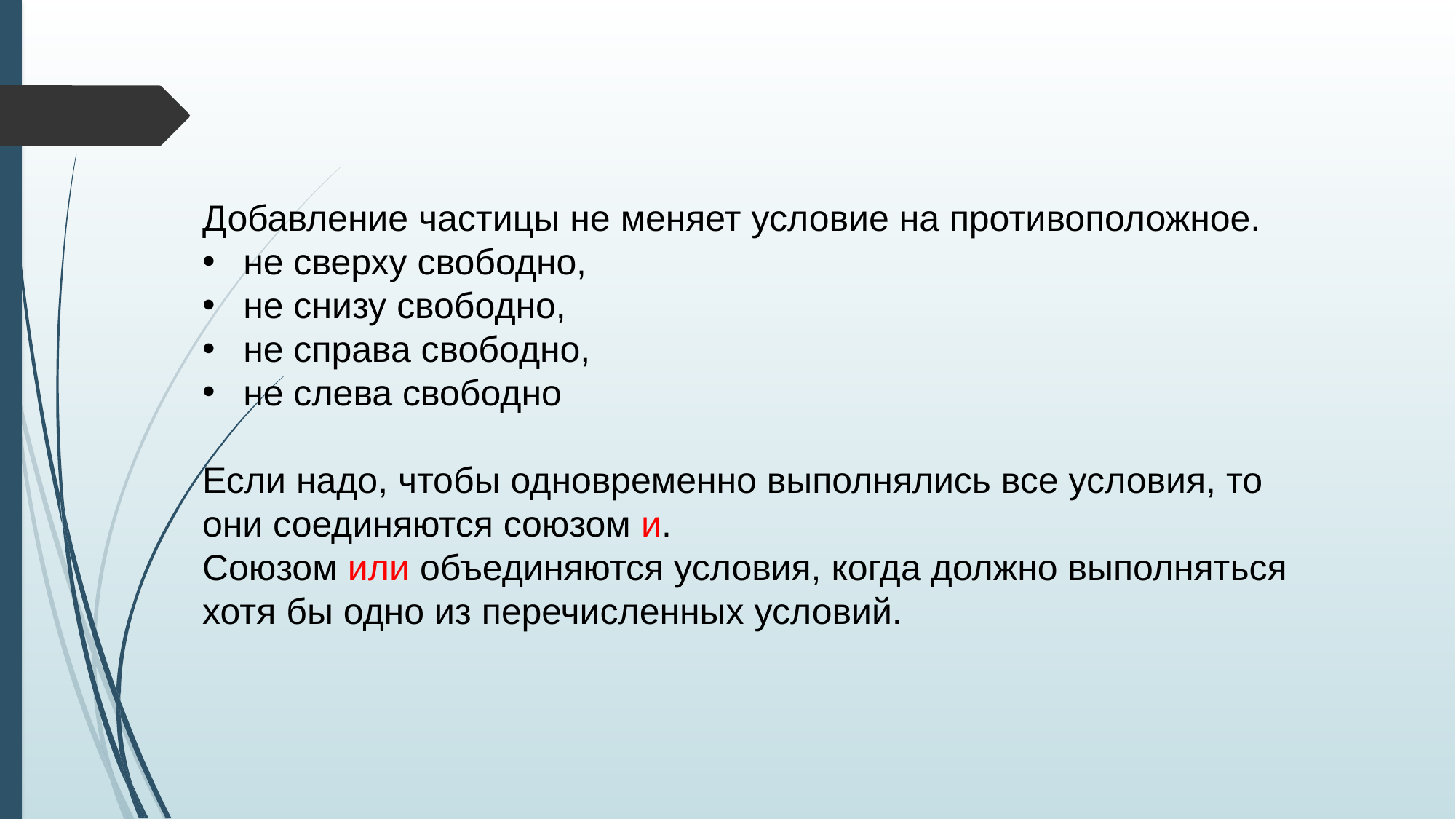

#
Добавление частицы не меняет условие на противоположное.
не сверху свободно,
не снизу свободно,
не справа свободно,
не слева свободно

Если надо, чтобы одновременно выполнялись все условия, то они соединяются союзом и.
Союзом или объединяются условия, когда должно выполняться хотя бы одно из перечисленных условий.